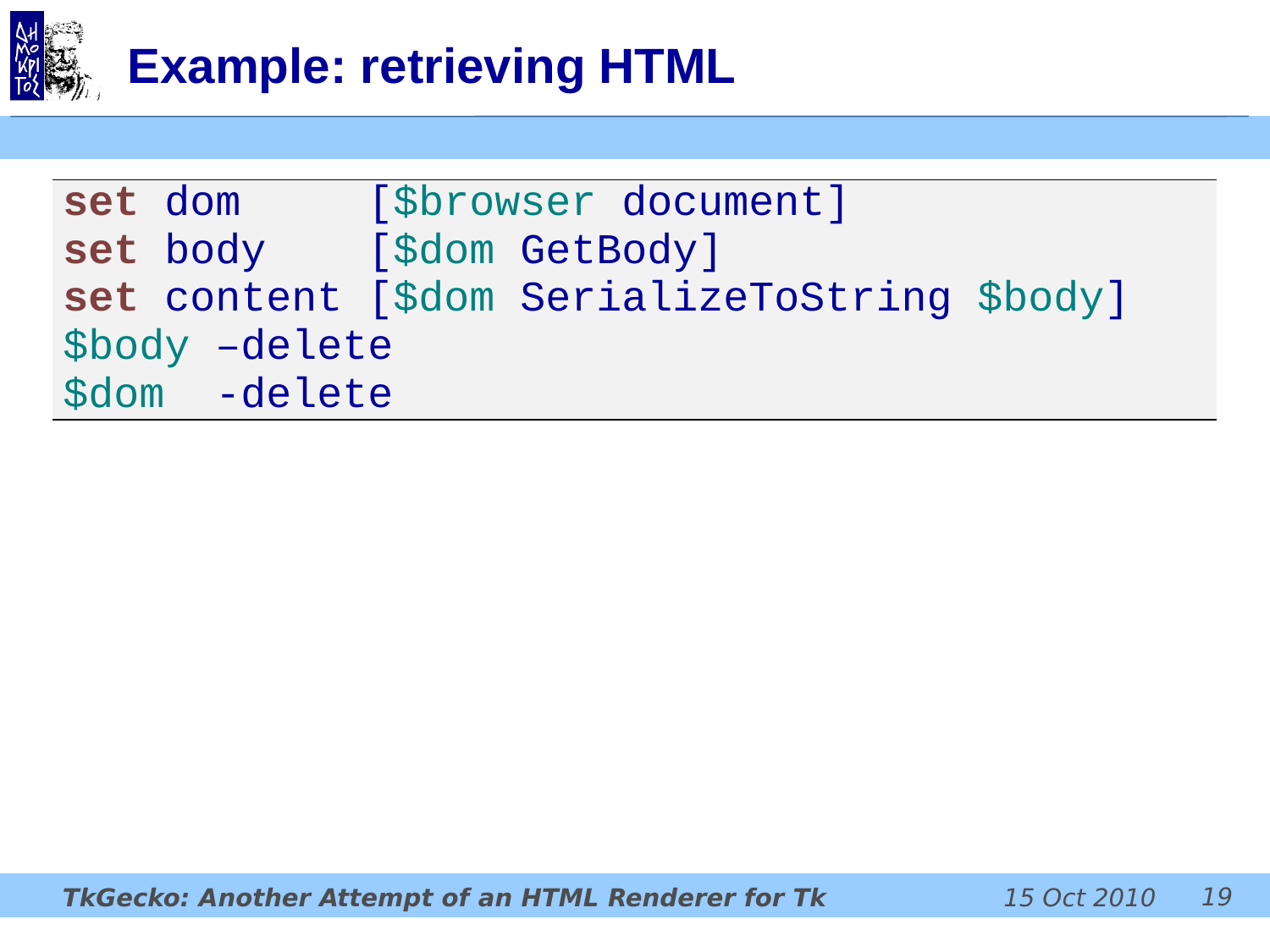

# Example: retrieving HTML
| set dom [$browser document] set body [$dom GetBody] set content [$dom SerializeToString $body] $body –delete $dom -delete |
| --- |
19
TkGecko: Another Attempt of an HTML Renderer for Tk
15 Oct 2010